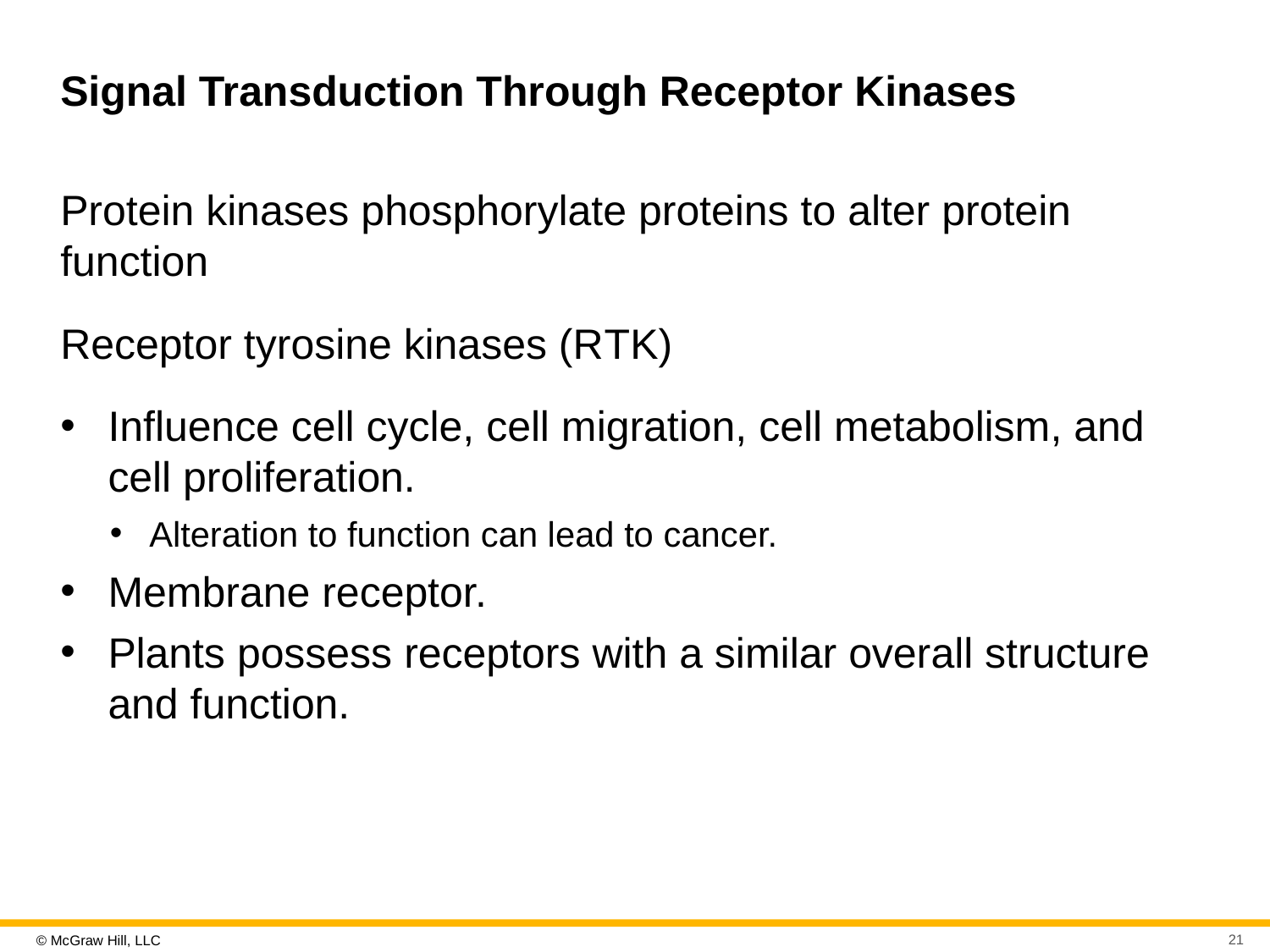

# Signal Transduction Through Receptor Kinases
Protein kinases phosphorylate proteins to alter protein function
Receptor tyrosine kinases (R T K)
Influence cell cycle, cell migration, cell metabolism, and cell proliferation.
Alteration to function can lead to cancer.
Membrane receptor.
Plants possess receptors with a similar overall structure and function.
21